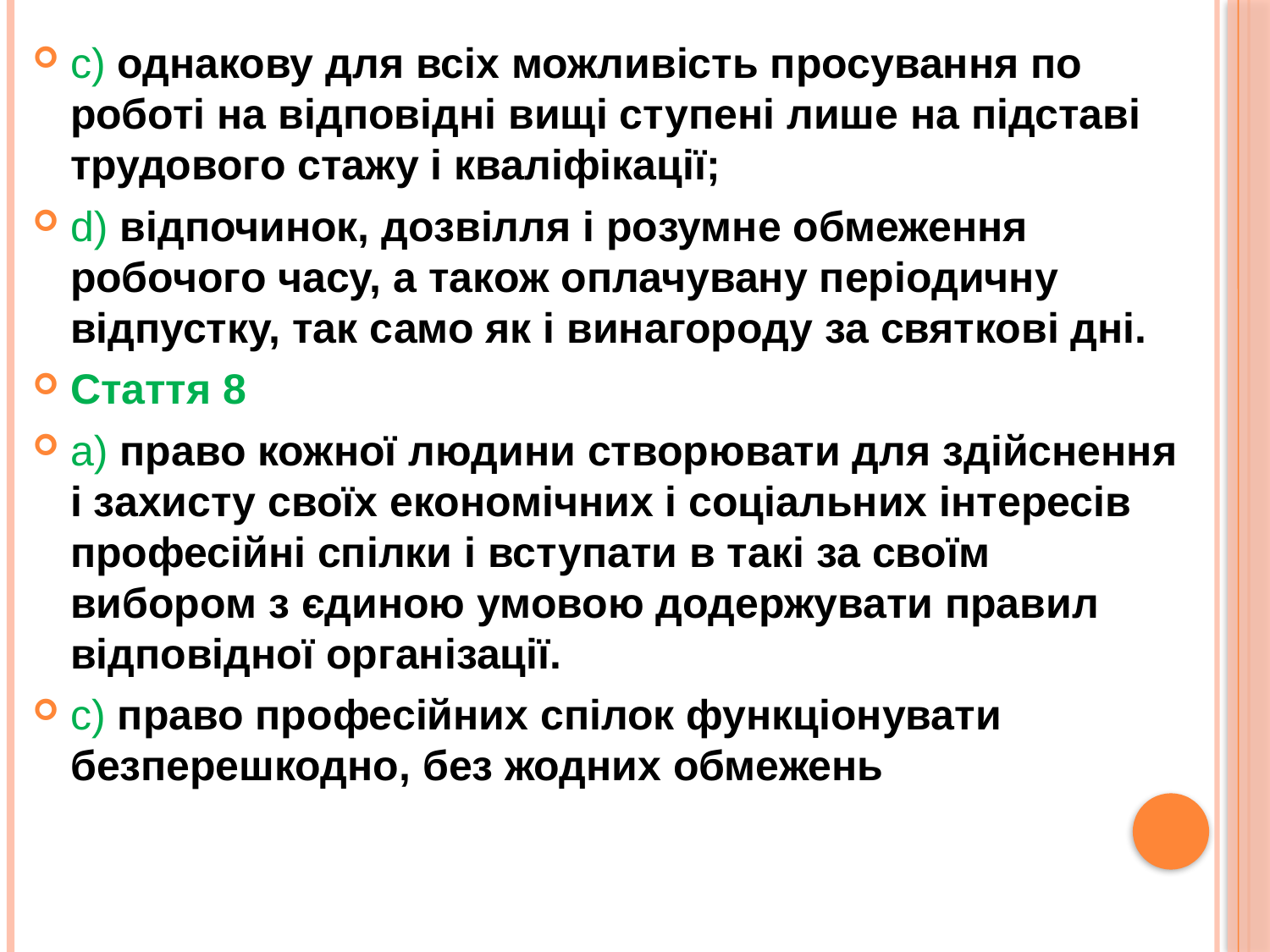

c) однакову для всіх можливість просування по роботі на відповідні вищі ступені лише на підставі трудового стажу і кваліфікації;
d) відпочинок, дозвілля і розумне обмеження робочого часу, а також оплачувану періодичну відпустку, так само як і винагороду за святкові дні.
Стаття 8
a) право кожної людини створювати для здійснення і захисту своїх економічних і соціальних інтересів професійні спілки і вступати в такі за своїм вибором з єдиною умовою додержувати правил відповідної організації.
c) право професійних спілок функціонувати безперешкодно, без жодних обмежень